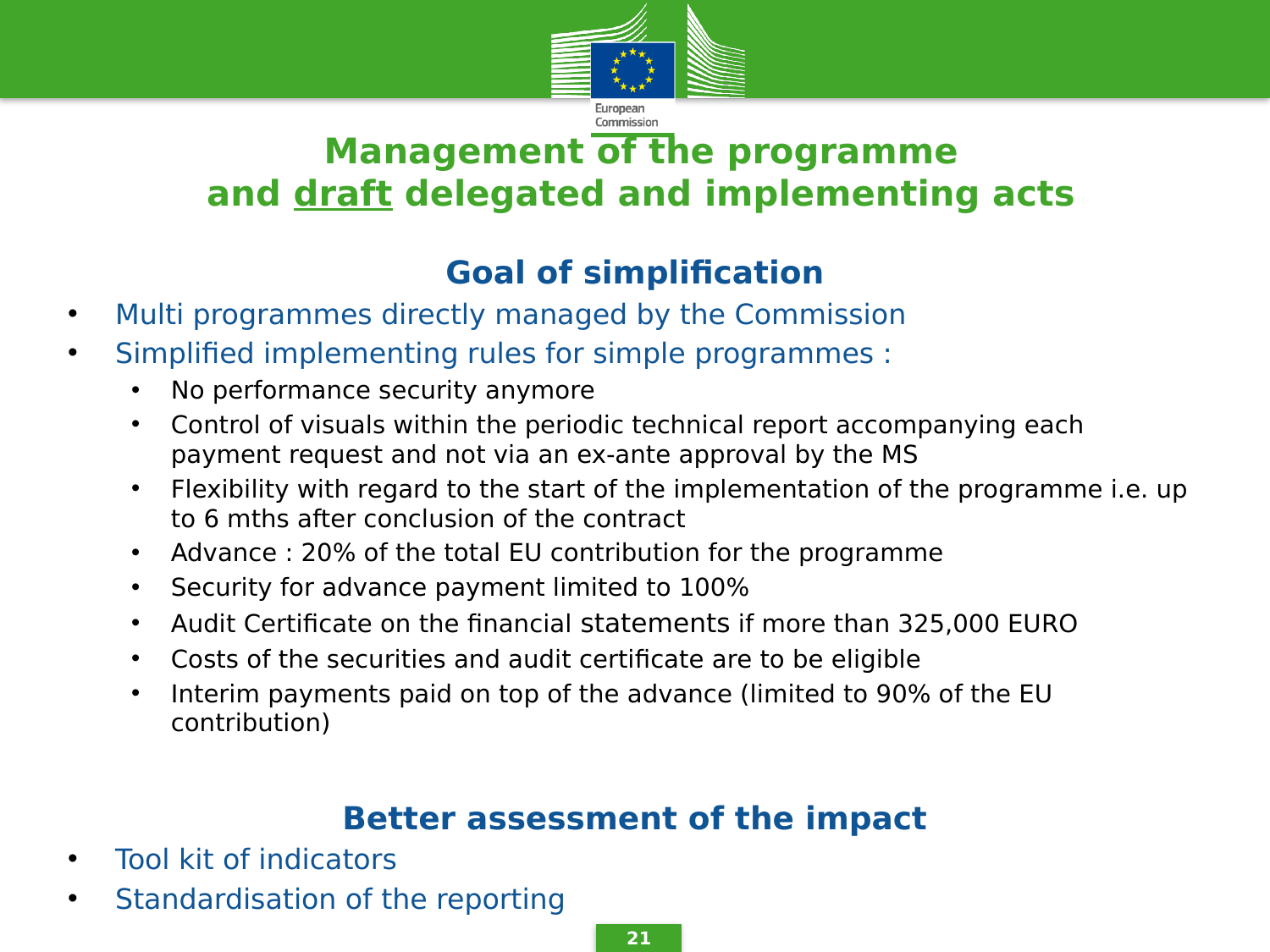

# Management of the programme and draft delegated and implementing acts
Goal of simplification
Multi programmes directly managed by the Commission
Simplified implementing rules for simple programmes :
No performance security anymore
Control of visuals within the periodic technical report accompanying each payment request and not via an ex-ante approval by the MS
Flexibility with regard to the start of the implementation of the programme i.e. up to 6 mths after conclusion of the contract
Advance : 20% of the total EU contribution for the programme
Security for advance payment limited to 100%
Audit Certificate on the financial statements if more than 325,000 EURO
Costs of the securities and audit certificate are to be eligible
Interim payments paid on top of the advance (limited to 90% of the EU contribution)

Better assessment of the impact
Tool kit of indicators
Standardisation of the reporting

21